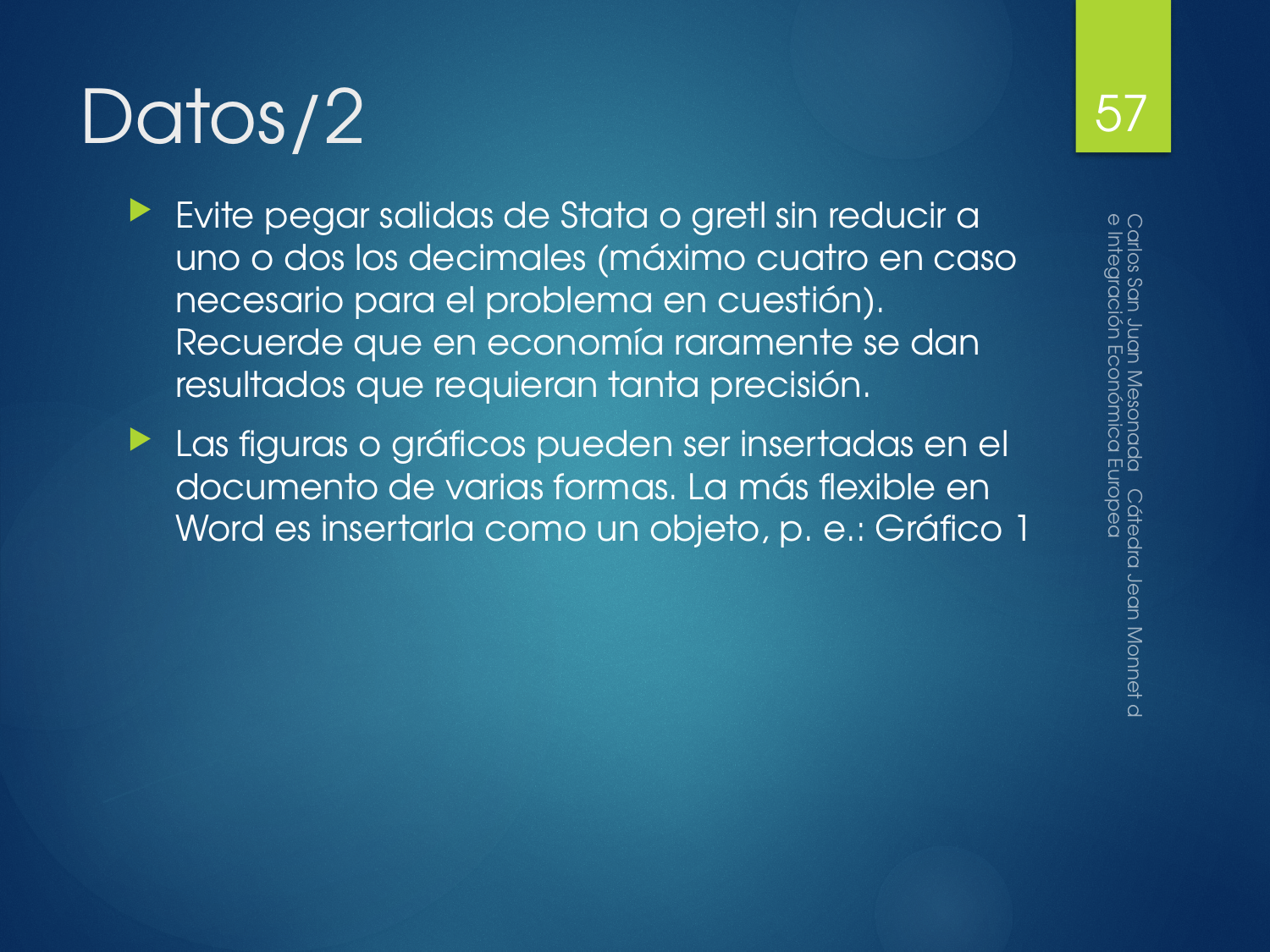

57
# Datos/2
Evite pegar salidas de Stata o gretl sin reducir a uno o dos los decimales (máximo cuatro en caso necesario para el problema en cuestión). Recuerde que en economía raramente se dan resultados que requieran tanta precisión.
Las figuras o gráficos pueden ser insertadas en el documento de varias formas. La más flexible en Word es insertarla como un objeto, p. e.: Gráfico 1
Carlos San Juan Mesonada   Cátedra Jean Monnet de Integración Económica Europea